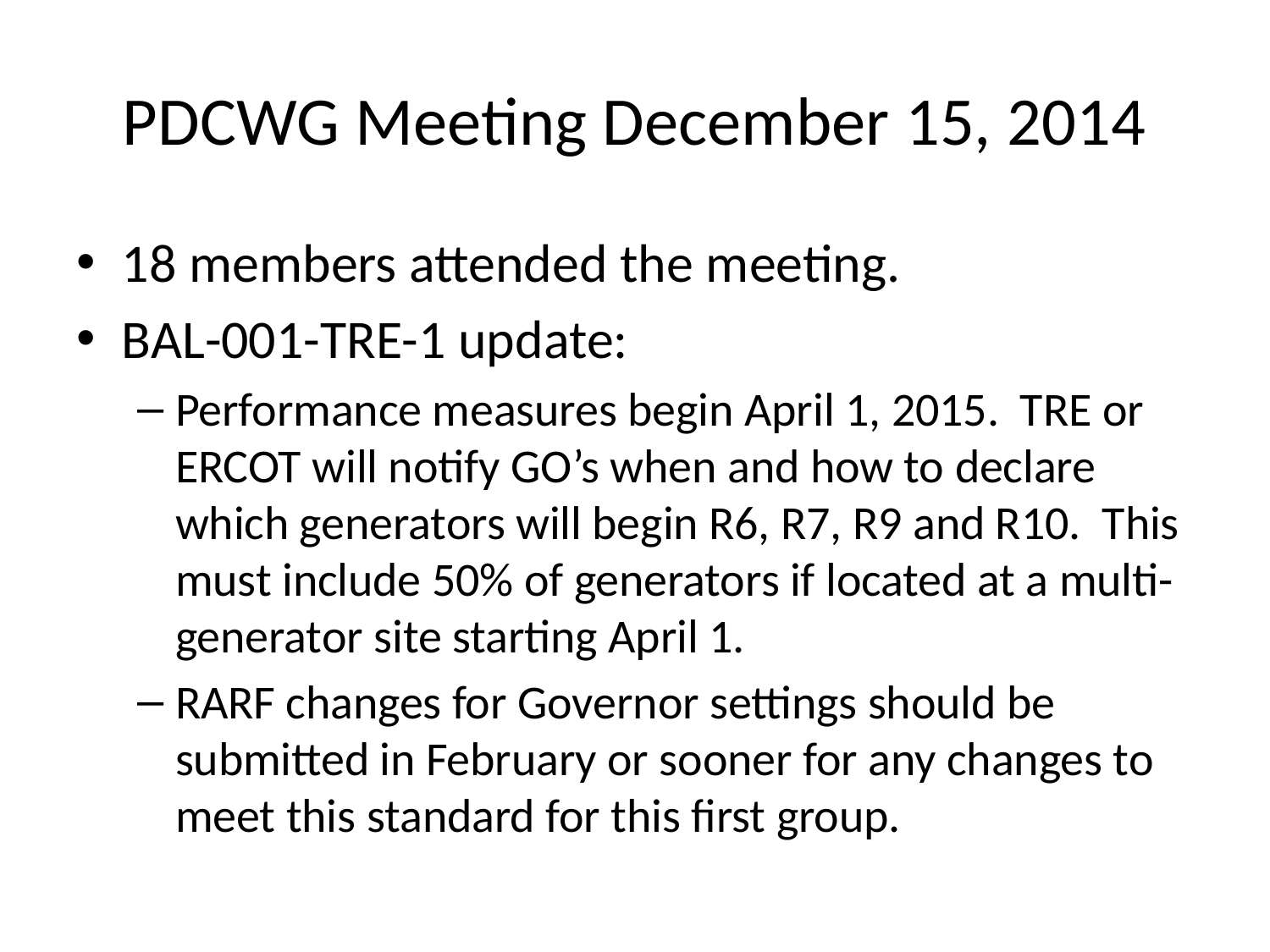

# PDCWG Meeting December 15, 2014
18 members attended the meeting.
BAL-001-TRE-1 update:
Performance measures begin April 1, 2015.  TRE or ERCOT will notify GO’s when and how to declare which generators will begin R6, R7, R9 and R10.  This must include 50% of generators if located at a multi-generator site starting April 1.
RARF changes for Governor settings should be submitted in February or sooner for any changes to meet this standard for this first group.